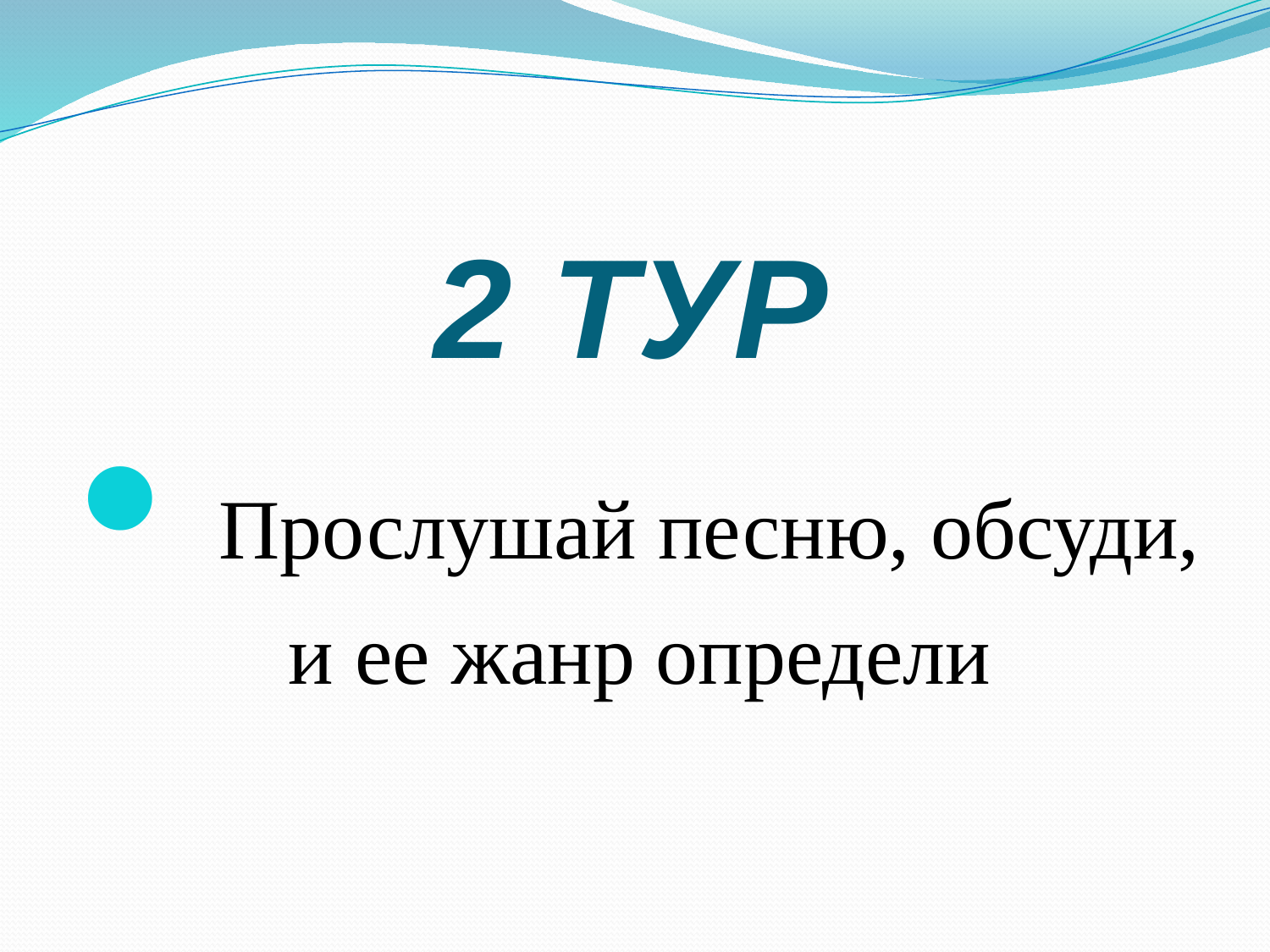

# 2 ТУР
 Прослушай песню, обсуди,
и ее жанр определи